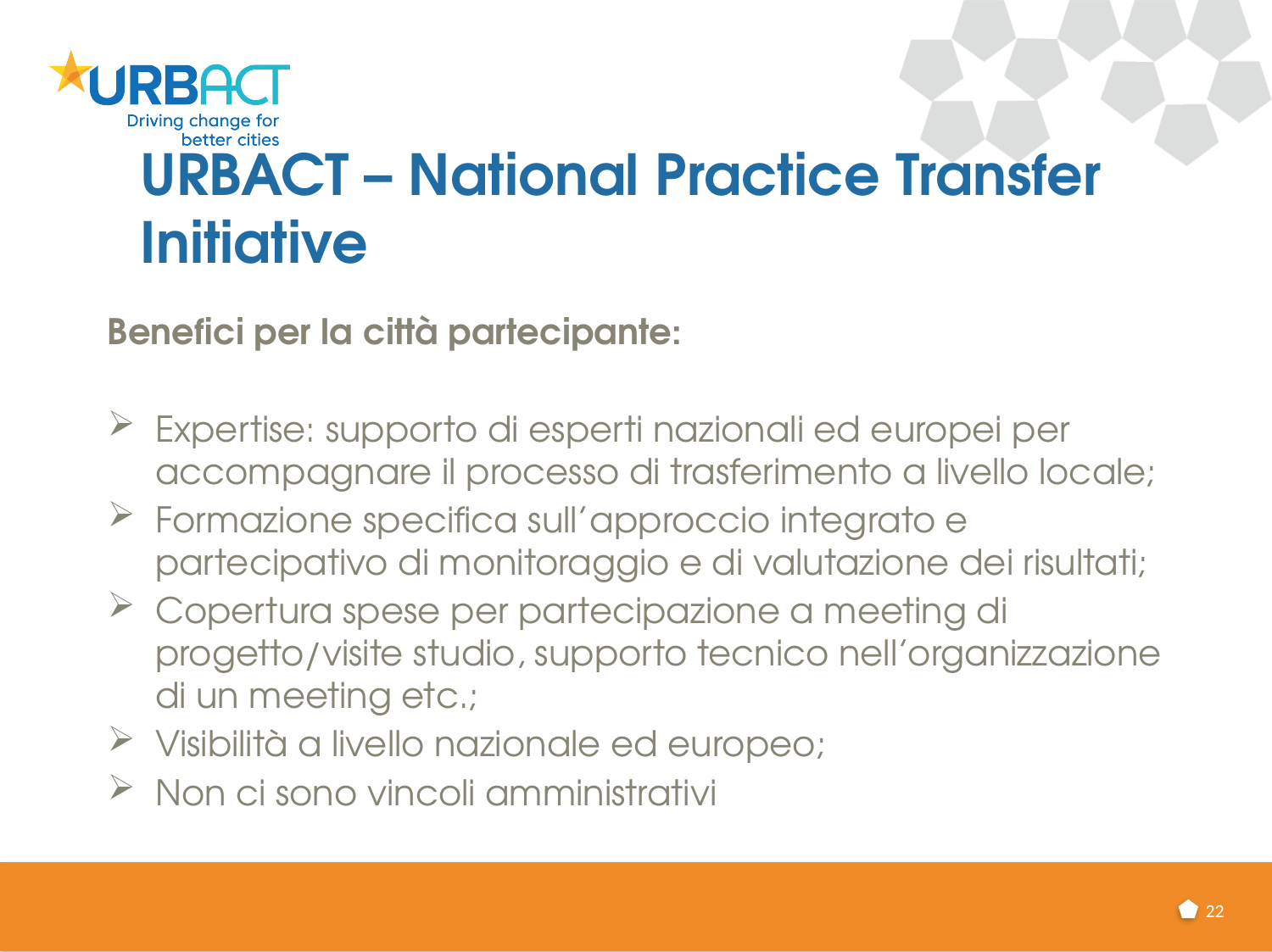

URBACT – National Practice Transfer Initiative
Benefici per la città partecipante:

Expertise: supporto di esperti nazionali ed europei per accompagnare il processo di trasferimento a livello locale;
Formazione specifica sull’approccio integrato e partecipativo di monitoraggio e di valutazione dei risultati;
Copertura spese per partecipazione a meeting di progetto/visite studio, supporto tecnico nell’organizzazione di un meeting etc.;
Visibilità a livello nazionale ed europeo;
Non ci sono vincoli amministrativi
22